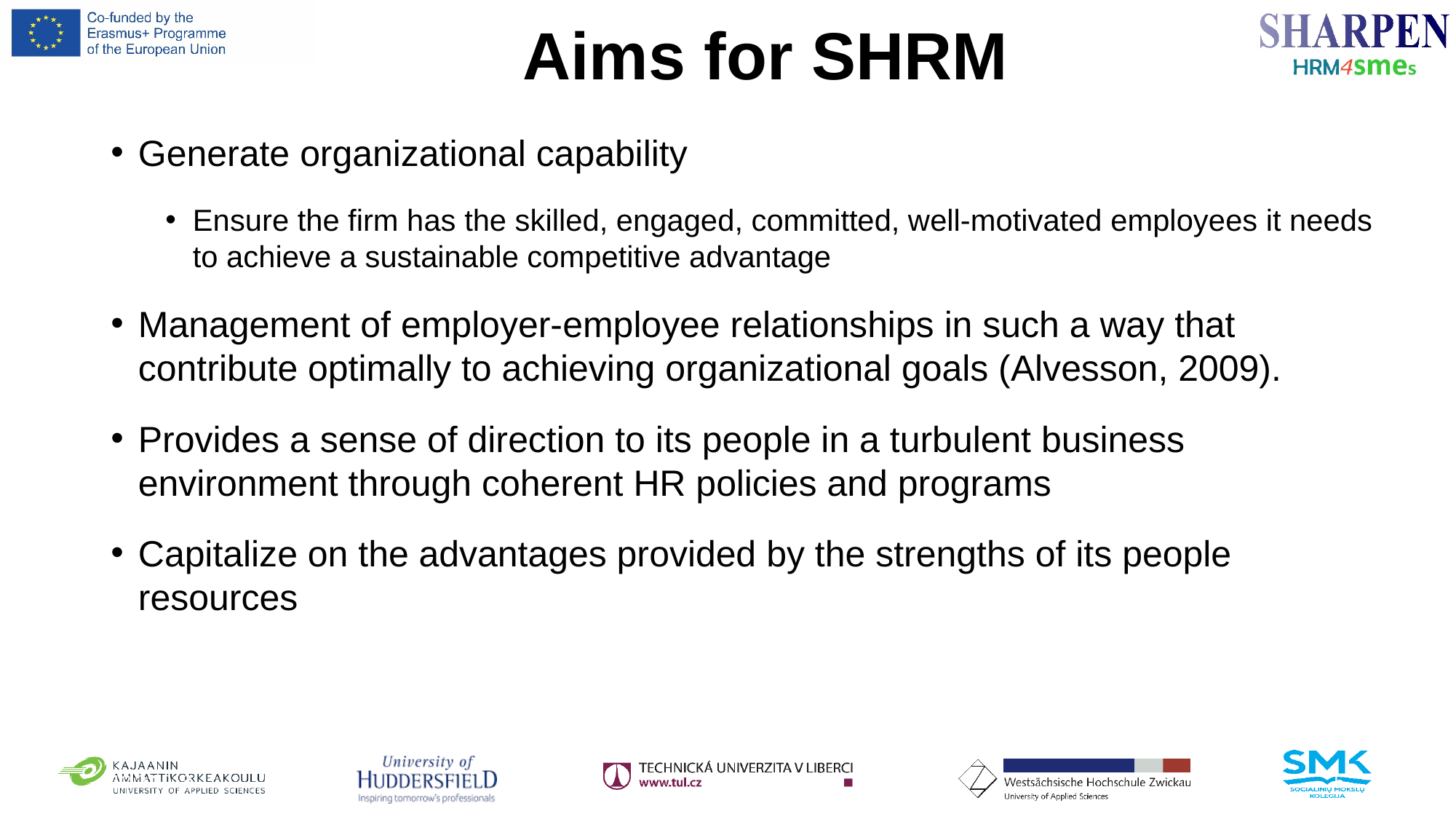

# Aims for SHRM
Generate organizational capability
Ensure the firm has the skilled, engaged, committed, well-motivated employees it needs to achieve a sustainable competitive advantage
Management of employer-employee relationships in such a way that contribute optimally to achieving organizational goals (Alvesson, 2009).
Provides a sense of direction to its people in a turbulent business environment through coherent HR policies and programs
Capitalize on the advantages provided by the strengths of its people resources

12.2.2018

5